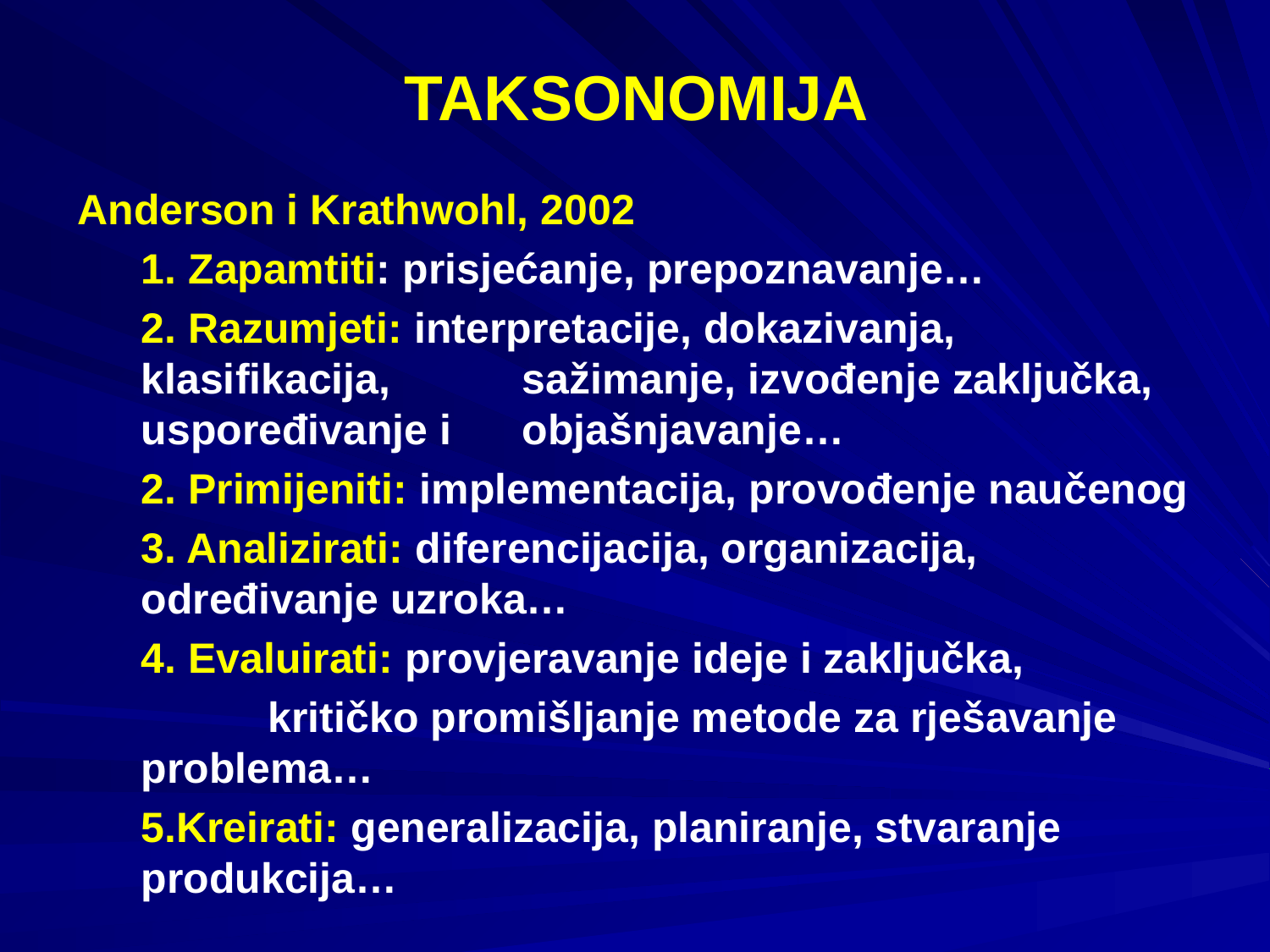

# TAKSONOMIJA
Anderson i Krathwohl, 2002
	1. Zapamtiti: prisjećanje, prepoznavanje…
	2. Razumjeti: interpretacije, dokazivanja, 	klasifikacija, 	sažimanje, izvođenje zaključka, uspoređivanje i 	objašnjavanje…
	2. Primijeniti: implementacija, provođenje naučenog
	3. Analizirati: diferencijacija, organizacija, 	određivanje uzroka…
	4. Evaluirati: provjeravanje ideje i zaključka,
		kritičko promišljanje metode za rješavanje 	problema…
	5.Kreirati: generalizacija, planiranje, stvaranje 	produkcija…